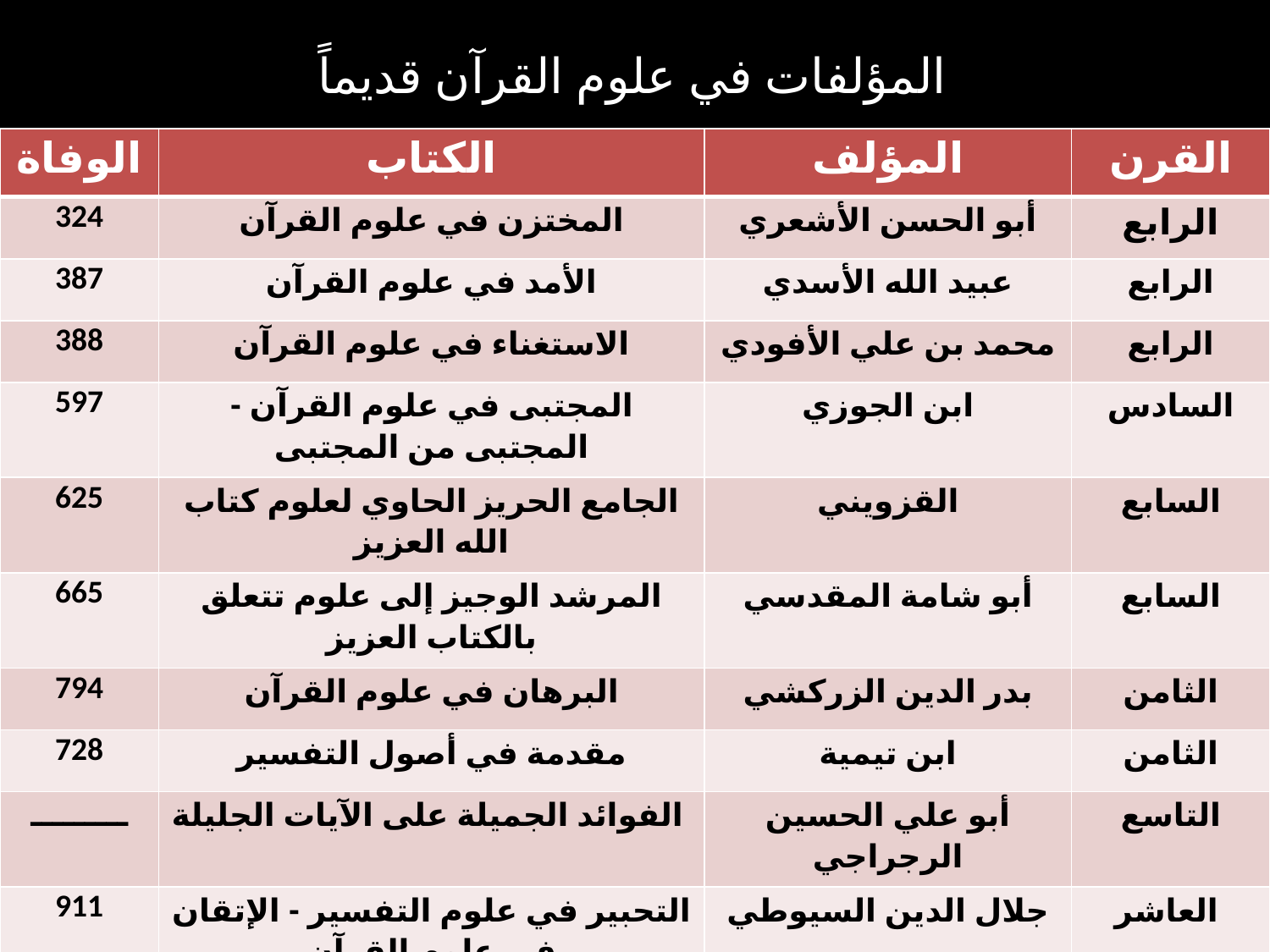

# المؤلفات في علوم القرآن قديماً
| الوفاة | الكتاب | المؤلف | القرن |
| --- | --- | --- | --- |
| 324 | المختزن في علوم القرآن | أبو الحسن الأشعري | الرابع |
| 387 | الأمد في علوم القرآن | عبيد الله الأسدي | الرابع |
| 388 | الاستغناء في علوم القرآن | محمد بن علي الأفودي | الرابع |
| 597 | المجتبى في علوم القرآن - المجتبى من المجتبى | ابن الجوزي | السادس |
| 625 | الجامع الحريز الحاوي لعلوم كتاب الله العزيز | القزويني | السابع |
| 665 | المرشد الوجيز إلى علوم تتعلق بالكتاب العزيز | أبو شامة المقدسي | السابع |
| 794 | البرهان في علوم القرآن | بدر الدين الزركشي | الثامن |
| 728 | مقدمة في أصول التفسير | ابن تيمية | الثامن |
| ـــــــــ | الفوائد الجميلة على الآيات الجليلة | أبو علي الحسين الرجراجي | التاسع |
| 911 | التحبير في علوم التفسير - الإتقان في علوم القرآن | جلال الدين السيوطي | العاشر |
| 1176 | الفوز الكبير في أصول التفسير | ولي الله الدهلوي | العاشر |
| 1150 | الزيادة والإحسان في علوم القرآن | ابن عقيلة | العاشر |